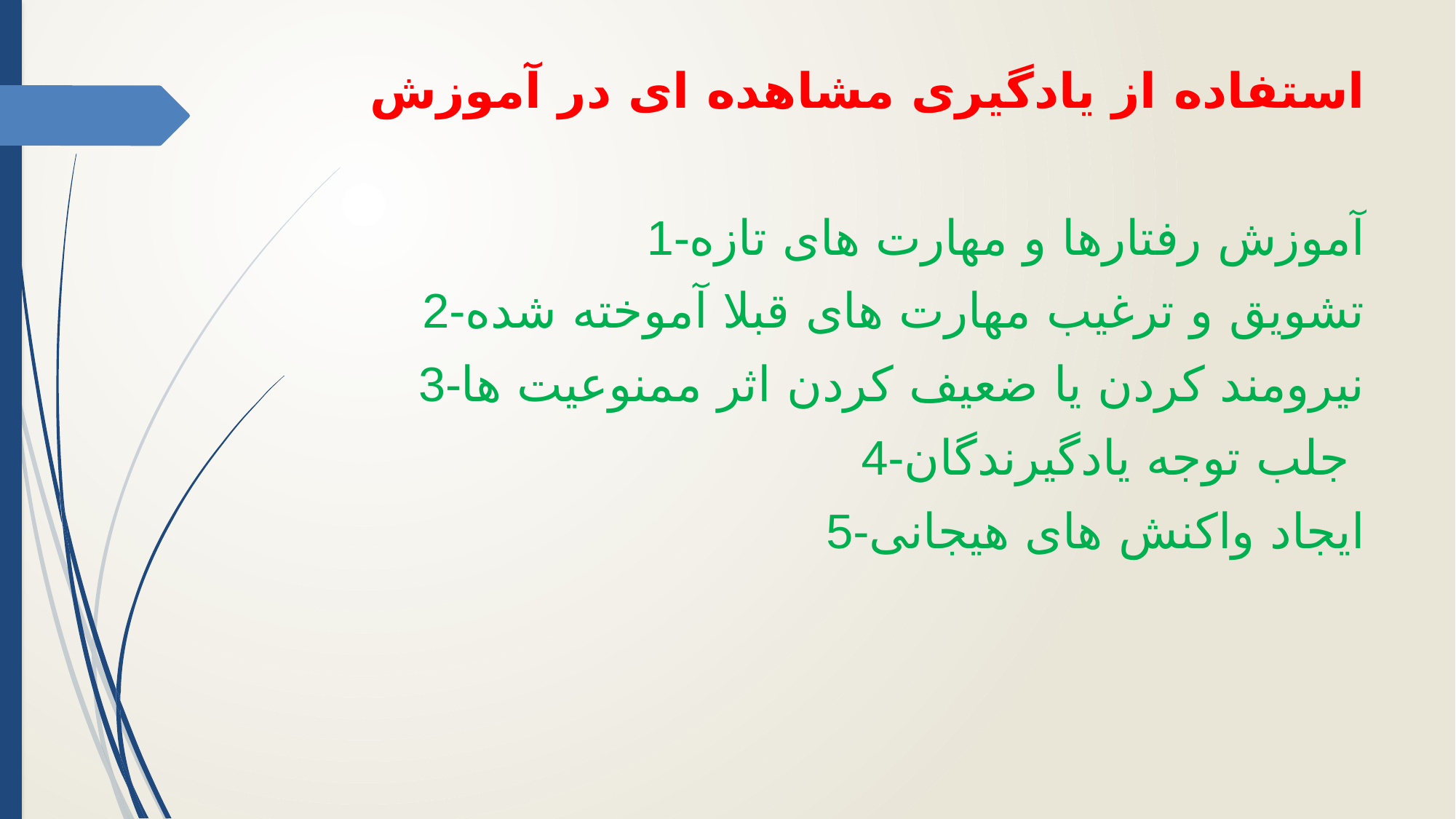

استفاده از یادگیری مشاهده ای در آموزش

1-آموزش رفتارها و مهارت های تازه
2-تشویق و ترغیب مهارت های قبلا آموخته شده
3-نیرومند کردن یا ضعیف کردن اثر ممنوعیت ها
4-جلب توجه یادگیرندگان
5-ایجاد واکنش های هیجانی